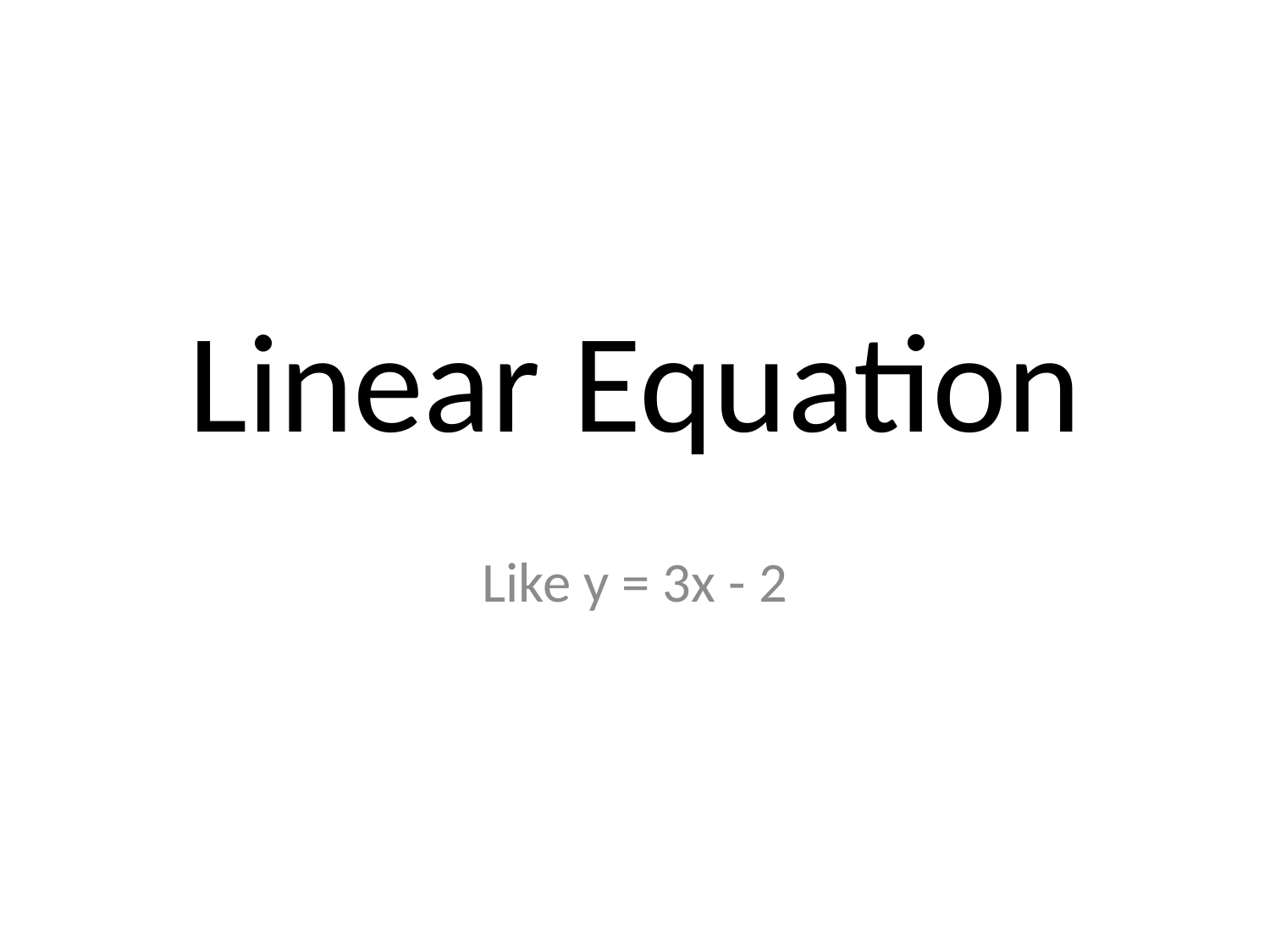

# Linear Equation
Like y = 3x - 2